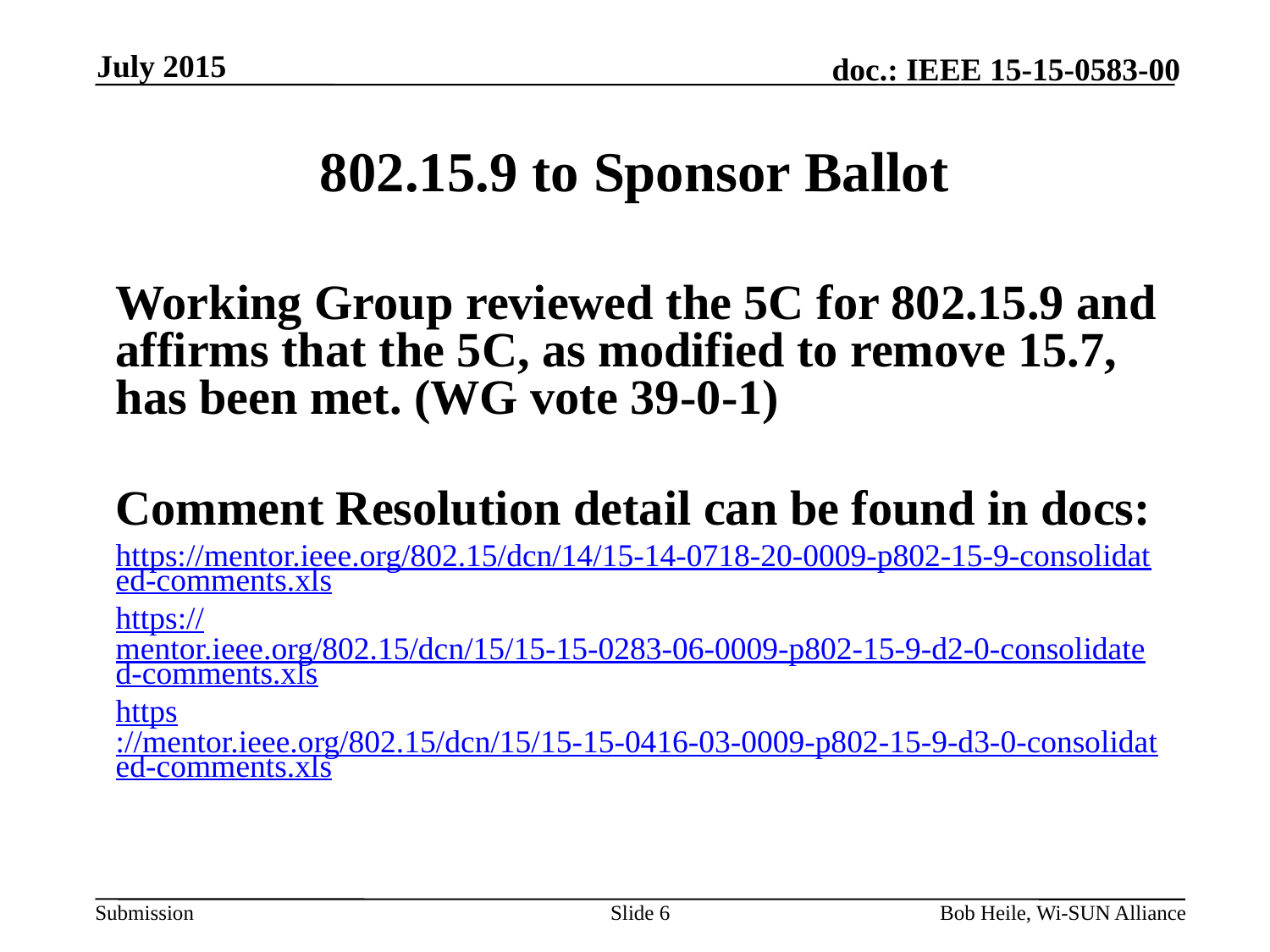

July 2015
# 802.15.9 to Sponsor Ballot
Working Group reviewed the 5C for 802.15.9 and affirms that the 5C, as modified to remove 15.7, has been met. (WG vote 39-0-1)

Comment Resolution detail can be found in docs:
https://mentor.ieee.org/802.15/dcn/14/15-14-0718-20-0009-p802-15-9-consolidated-comments.xls
https://mentor.ieee.org/802.15/dcn/15/15-15-0283-06-0009-p802-15-9-d2-0-consolidated-comments.xls
https://mentor.ieee.org/802.15/dcn/15/15-15-0416-03-0009-p802-15-9-d3-0-consolidated-comments.xls
Slide 6
Bob Heile, Wi-SUN Alliance